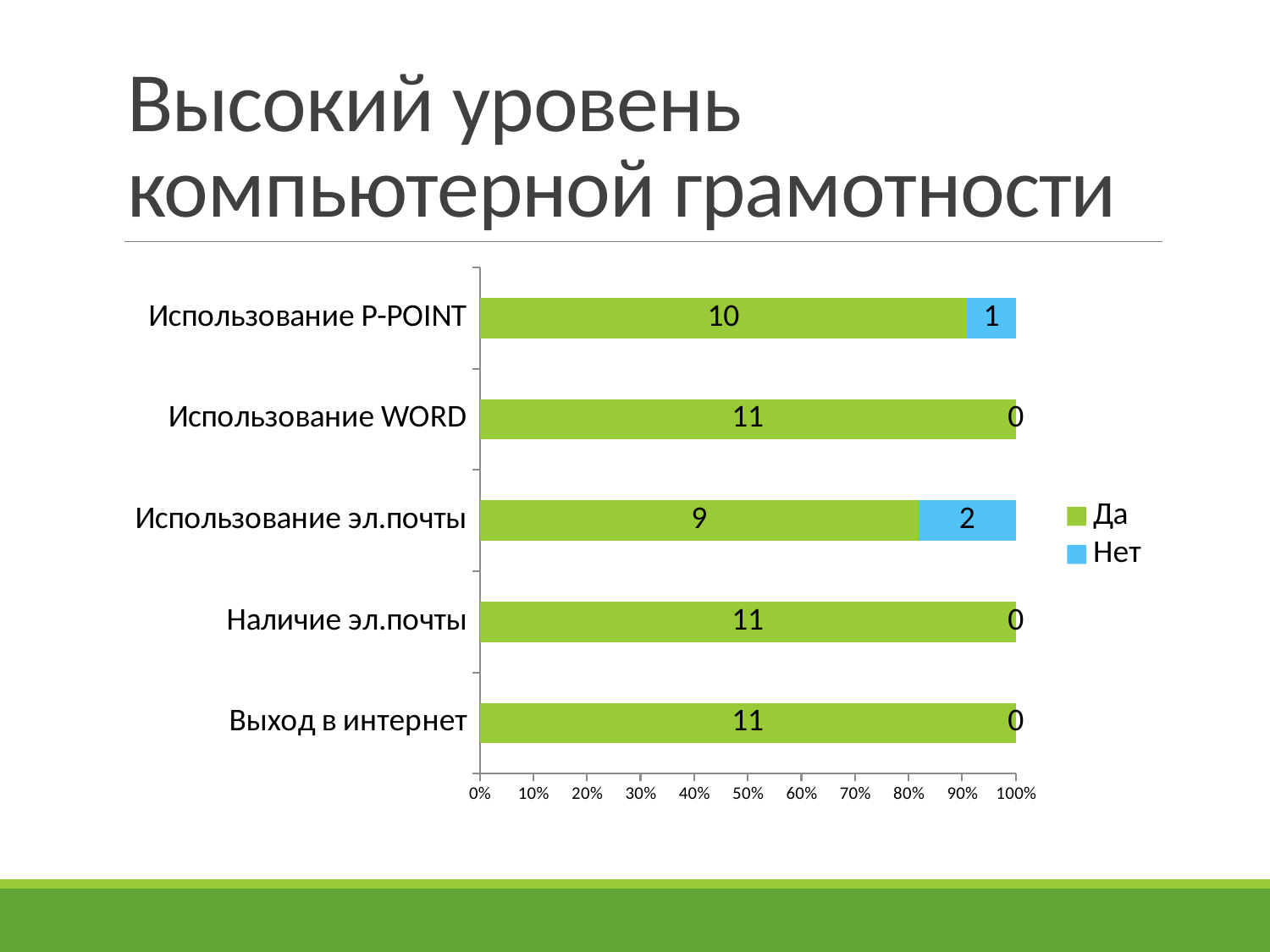

# Высокий уровень компьютерной грамотности

### Chart

| Category | Да | Нет |
|---|---|---|
| Выход в интернет | 11.0 | 0.0 |
| Наличие эл.почты | 11.0 | 0.0 |
| Использование эл.почты | 9.0 | 2.0 |
| Использование WORD | 11.0 | 0.0 |
| Использование P-POINT | 10.0 | 1.0 |